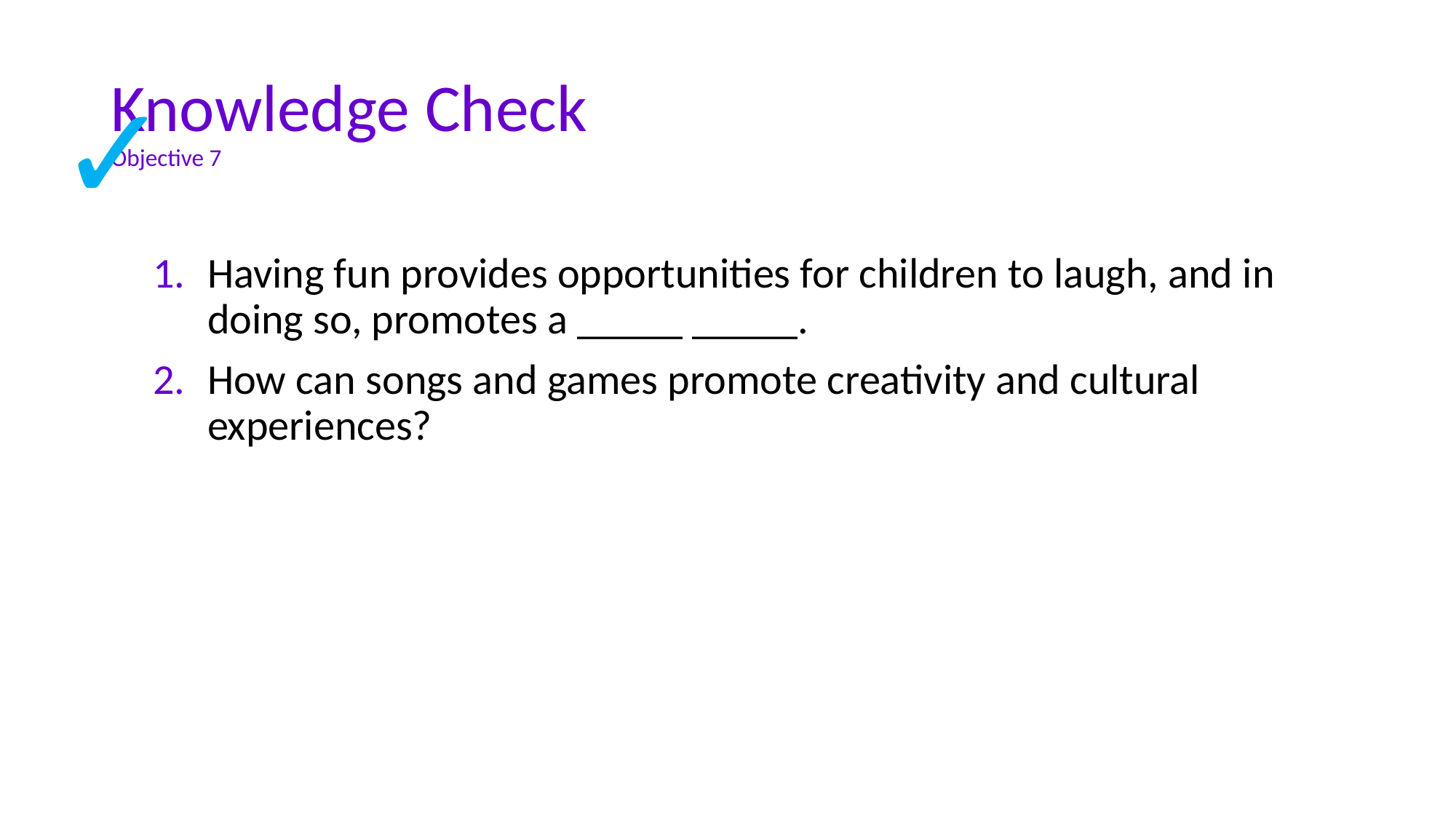

# Knowledge Check Objective 7
✓
Having fun provides opportunities for children to laugh, and in doing so, promotes a _____ _____.
How can songs and games promote creativity and cultural experiences?